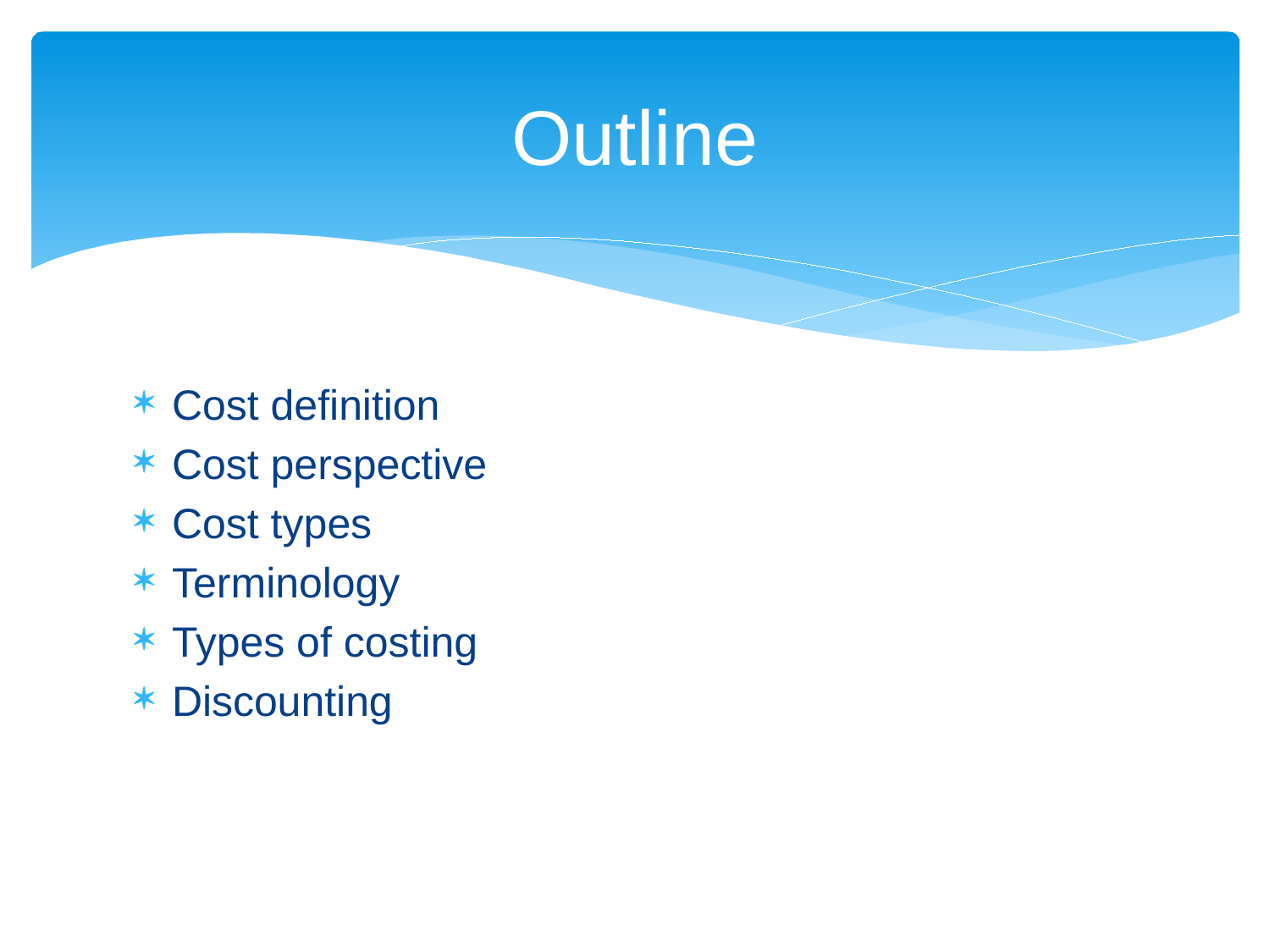

# Outline
Cost definition
Cost perspective
Cost types
Terminology
Types of costing
Discounting